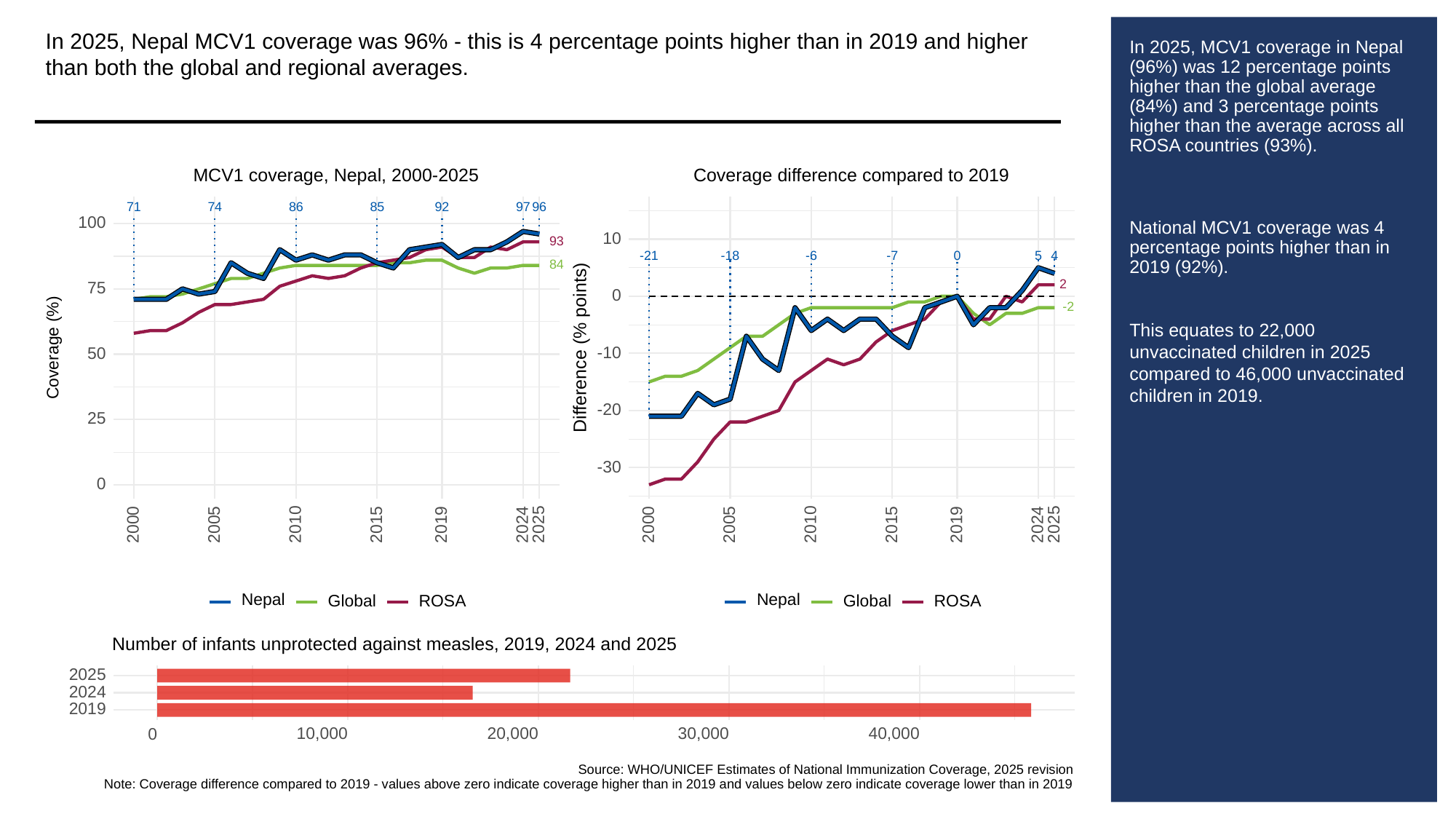

In 2025, Nepal MCV1 coverage was 96% - this is 4 percentage points higher than in 2019 and higher than both the global and regional averages.
# In 2025, MCV1 coverage in Nepal (96%) was 12 percentage points higher than the global average (84%) and 3 percentage points higher than the average across all ROSA countries (93%).

National MCV1 coverage was 4 percentage points higher than in 2019 (92%).

This equates to 22,000 unvaccinated children in 2025 compared to 46,000 unvaccinated children in 2019.

MCV1 coverage, Nepal, 2000-2025
Coverage difference compared to 2019

86
85
92
97
96
71
74

100

10
93

-18
-6
0
-21
5
4
-7

84

2
75

0

-2

Difference (% points)
Coverage (%)
-10
50

-20

25

-30

0

2000
2005
2010
2015
2019
2024
2025
2000
2005
2010
2015
2019
2024
2025
Nepal
Nepal
ROSA
ROSA
Global
Global

Number of infants unprotected against measles, 2019, 2024 and 2025

2025

2024

2019

10,000
20,000
30,000
40,000
0
Source: WHO/UNICEF Estimates of National Immunization Coverage, 2025 revision
Note: Coverage difference compared to 2019 - values above zero indicate coverage higher than in 2019 and values below zero indicate coverage lower than in 2019